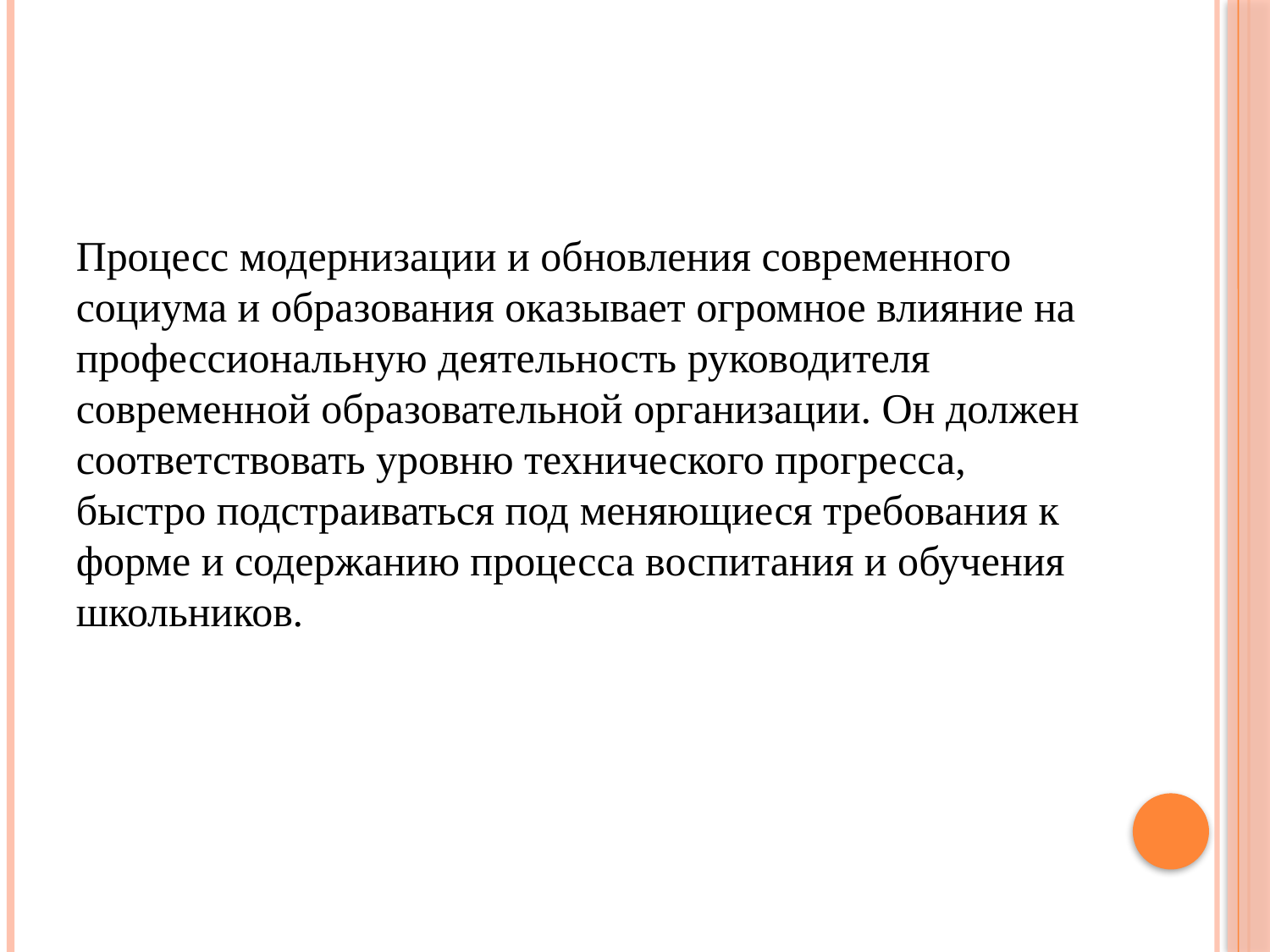

#
Процесс модернизации и обновления современного социума и образования оказывает огромное влияние на профессиональную деятельность руководителя современной образовательной организации. Он должен соответствовать уровню технического прогресса, быстро подстраиваться под меняющиеся требования к форме и содержанию процесса воспитания и обучения школьников.